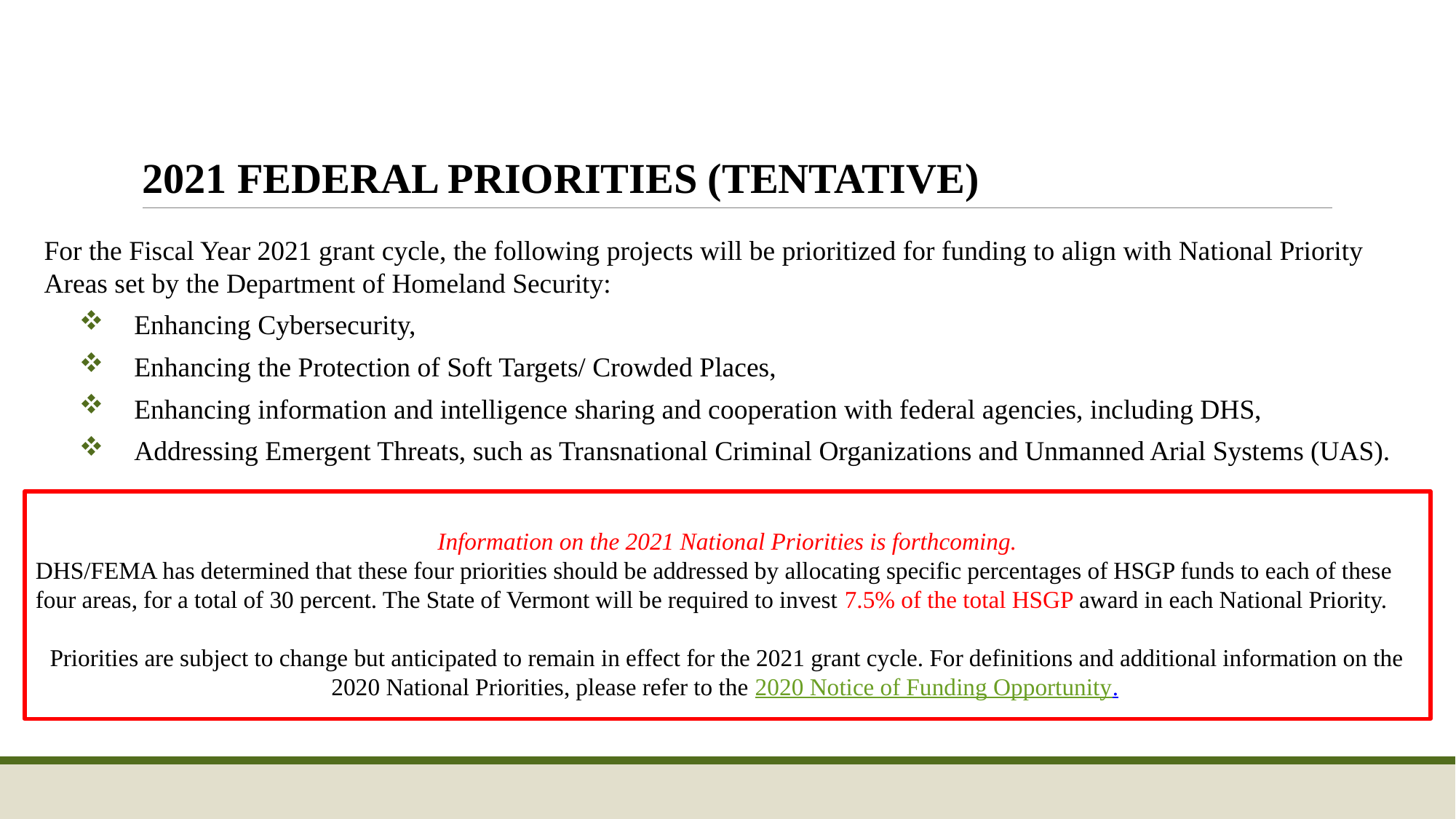

# 2021 Federal Priorities (tentative)
For the Fiscal Year 2021 grant cycle, the following projects will be prioritized for funding to align with National Priority Areas set by the Department of Homeland Security:
Enhancing Cybersecurity,
Enhancing the Protection of Soft Targets/ Crowded Places,
Enhancing information and intelligence sharing and cooperation with federal agencies, including DHS,
Addressing Emergent Threats, such as Transnational Criminal Organizations and Unmanned Arial Systems (UAS).

Information on the 2021 National Priorities is forthcoming.
DHS/FEMA has determined that these four priorities should be addressed by allocating specific percentages of HSGP funds to each of these four areas, for a total of 30 percent. The State of Vermont will be required to invest 7.5% of the total HSGP award in each National Priority.

Priorities are subject to change but anticipated to remain in effect for the 2021 grant cycle. For definitions and additional information on the 2020 National Priorities, please refer to the 2020 Notice of Funding Opportunity.